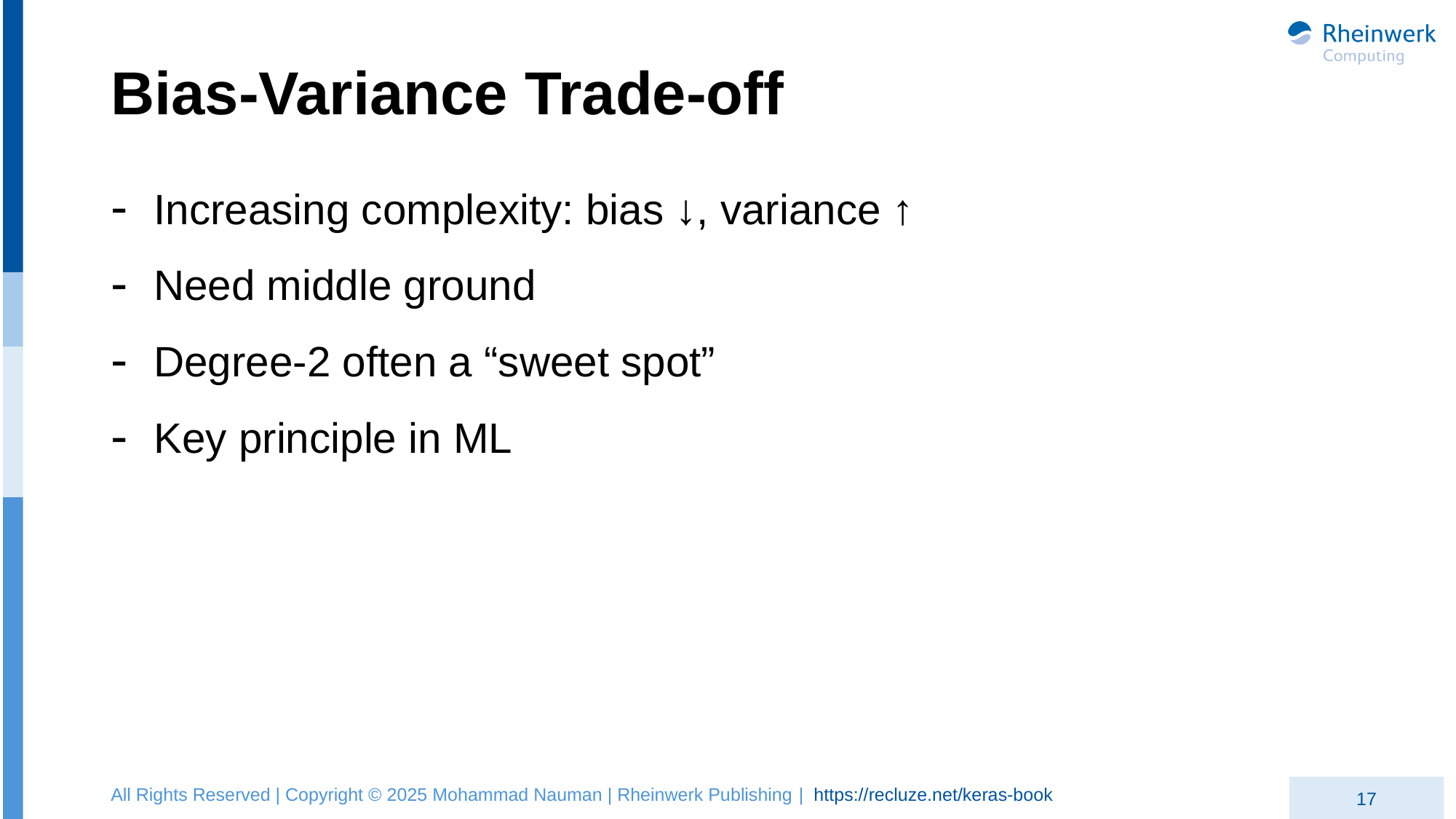

# Bias-Variance Trade-off
Increasing complexity: bias ↓, variance ↑
Need middle ground
Degree-2 often a “sweet spot”
Key principle in ML